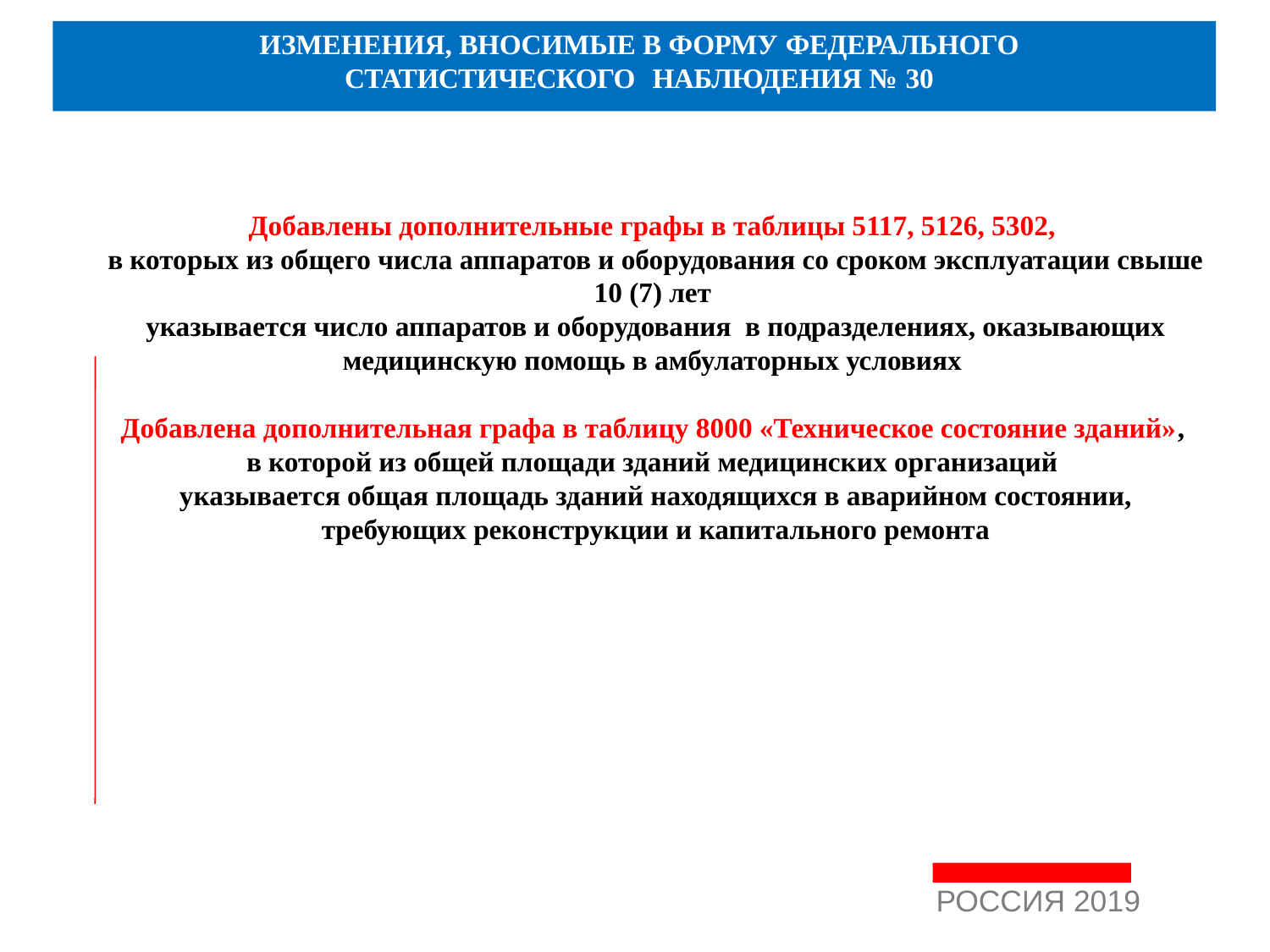

ИЗМЕНЕНИЯ, ВНОСИМЫЕ В ФОРМУ ФЕДЕРАЛЬНОГО
СТАТИСТИЧЕСКОГО	НАБЛЮДЕНИЯ № 30

Добавлены дополнительные графы в таблицы 5117, 5126, 5302,
в которых из общего числа аппаратов и оборудования со сроком эксплуатации свыше 10 (7) лет
указывается число аппаратов и оборудования  в подразделениях, оказывающих медицинскую помощь в амбулаторных условиях

Добавлена дополнительная графа в таблицу 8000 «Техническое состояние зданий»,
в которой из общей площади зданий медицинских организаций
указывается общая площадь зданий находящихся в аварийном состоянии, требующих реконструкции и капитального ремонта

РОССИЯ 2019